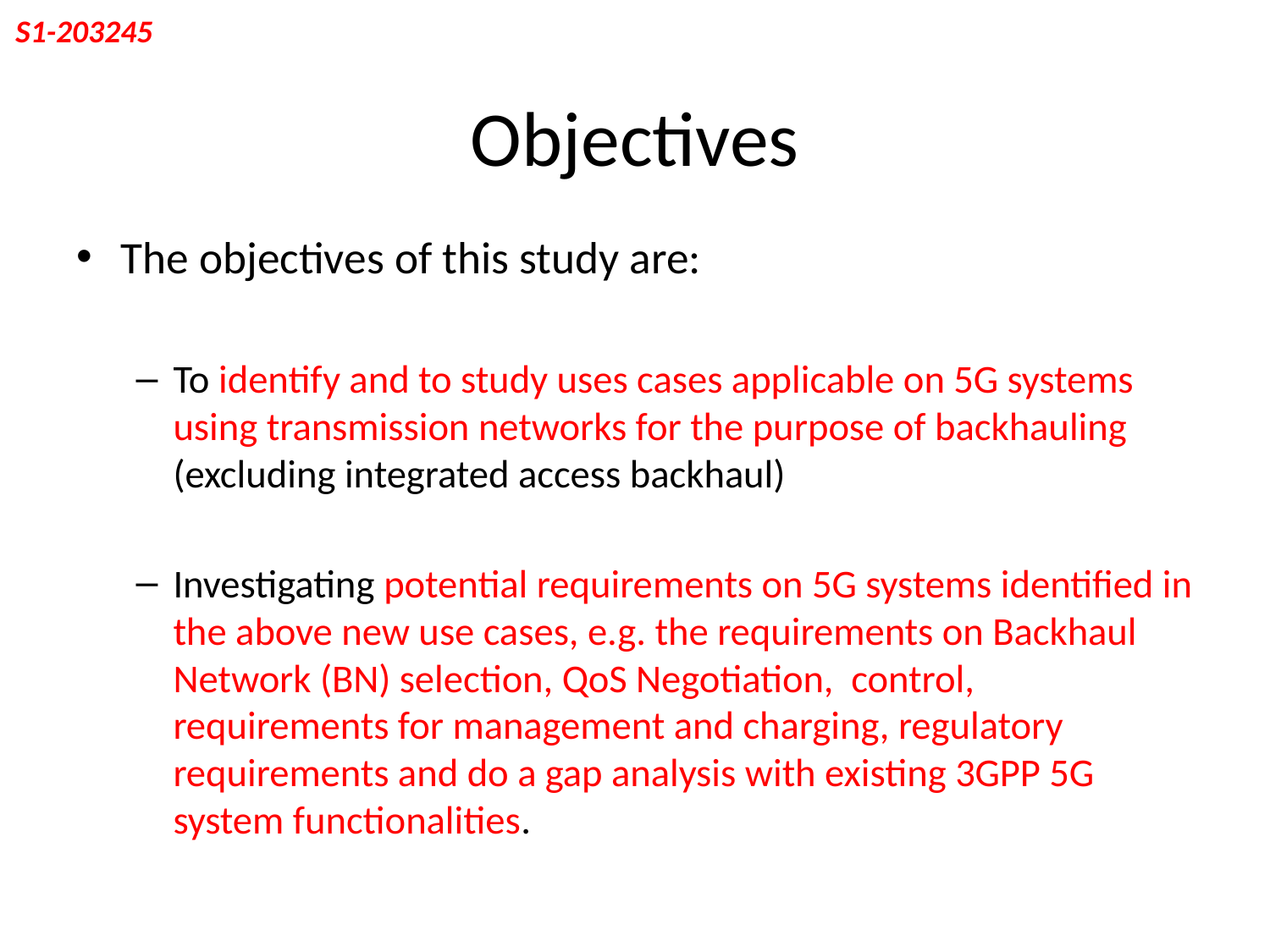

# Objectives
The objectives of this study are:

To identify and to study uses cases applicable on 5G systems using transmission networks for the purpose of backhauling (excluding integrated access backhaul)

Investigating potential requirements on 5G systems identified in the above new use cases, e.g. the requirements on Backhaul Network (BN) selection, QoS Negotiation,  control, requirements for management and charging, regulatory requirements and do a gap analysis with existing 3GPP 5G system functionalities.